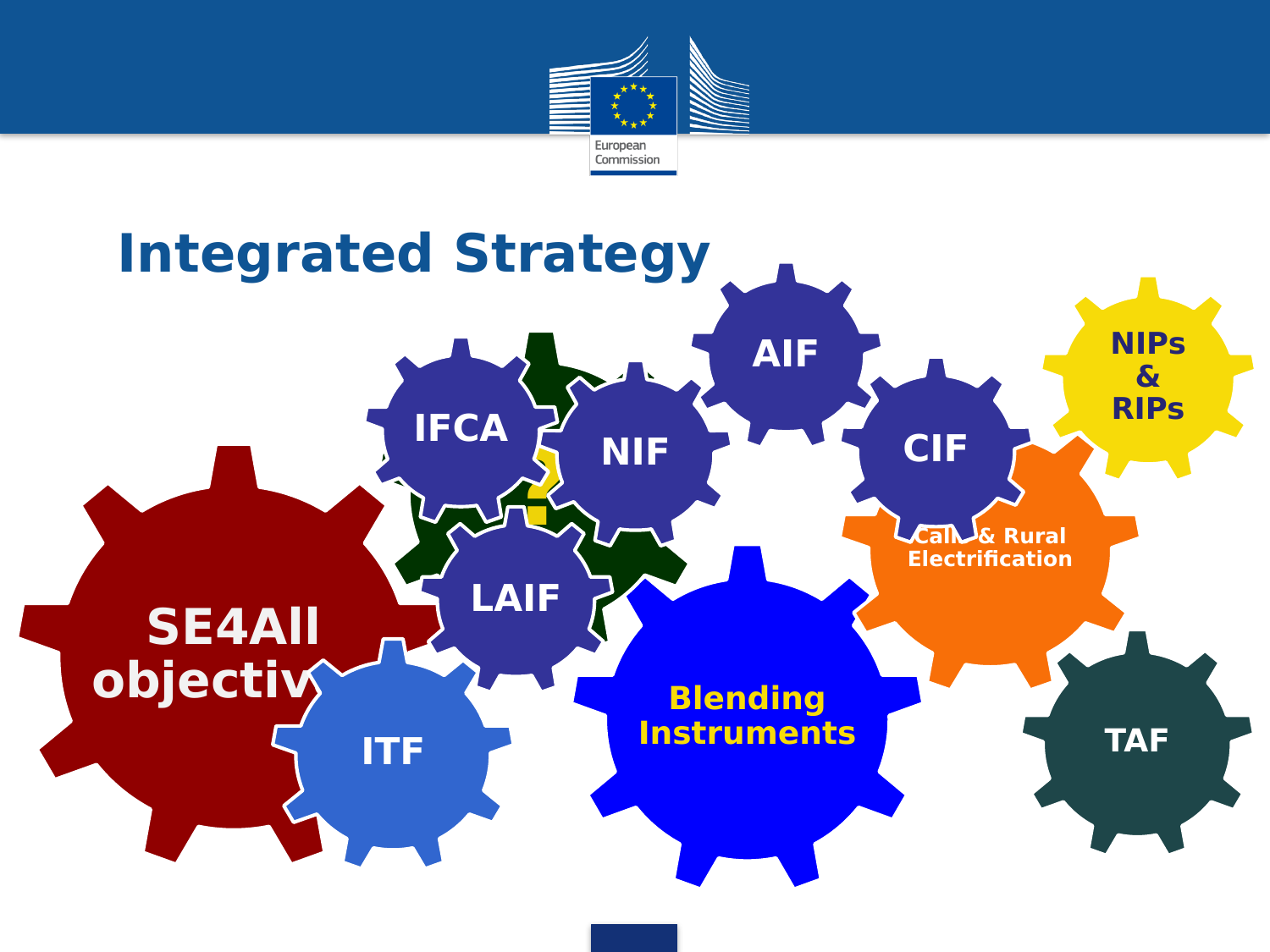

# Integrated Strategy
AIF
NIPs & RIPs
?
IFCA
CIF
NIF
Calls & Rural Electrification
SE4All objectives
LAIF
Blending Instruments
TAF
ITF